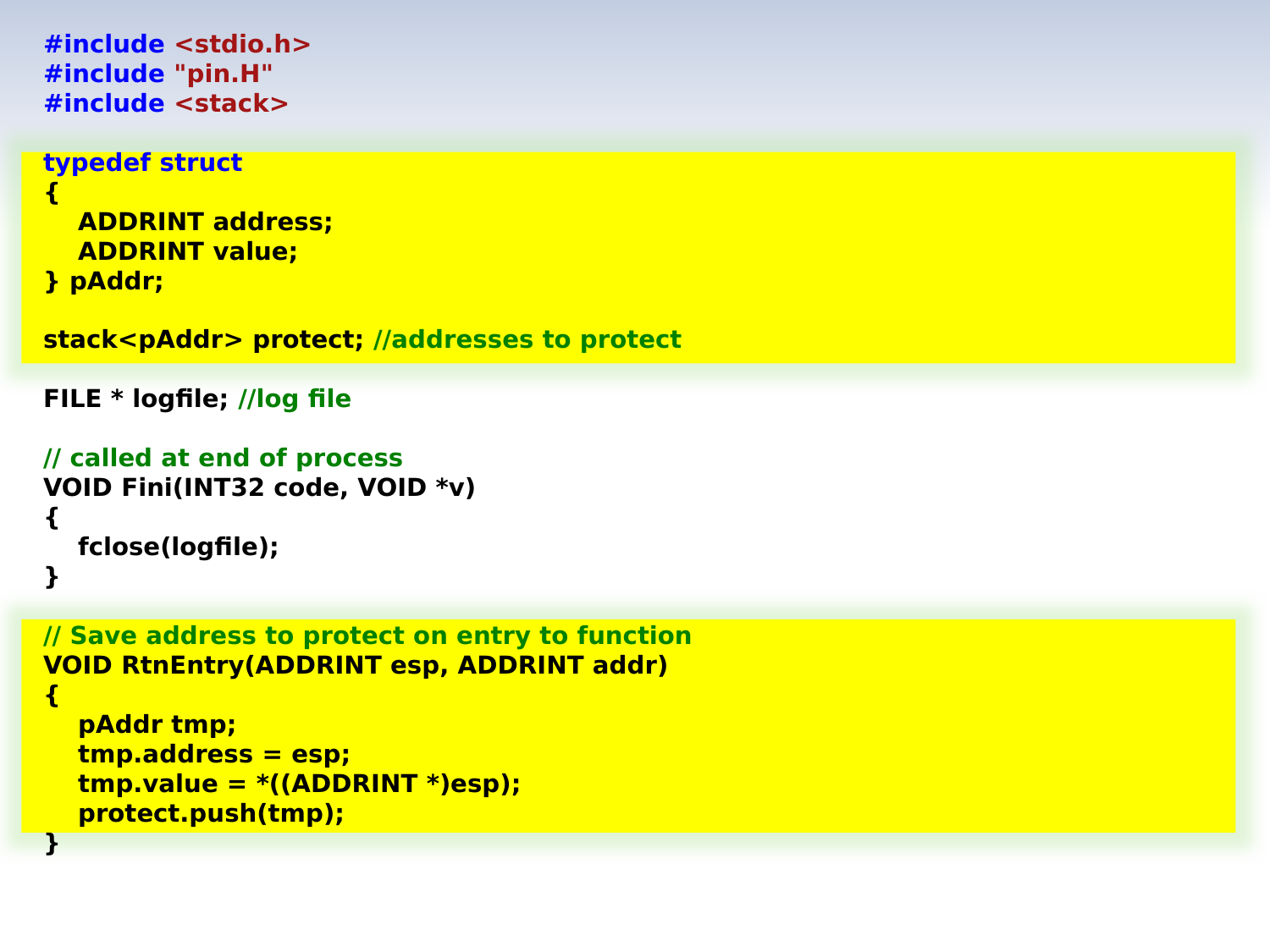

#include <stdio.h>
#include "pin.H"
#include <stack>

typedef struct
{
    ADDRINT address;
    ADDRINT value;
} pAddr;

stack<pAddr> protect; //addresses to protect

FILE * logfile; //log file

// called at end of process
VOID Fini(INT32 code, VOID *v)
{
    fclose(logfile);
}

// Save address to protect on entry to function
VOID RtnEntry(ADDRINT esp, ADDRINT addr)
{
    pAddr tmp;
    tmp.address = esp;
    tmp.value = *((ADDRINT *)esp);
    protect.push(tmp);
}